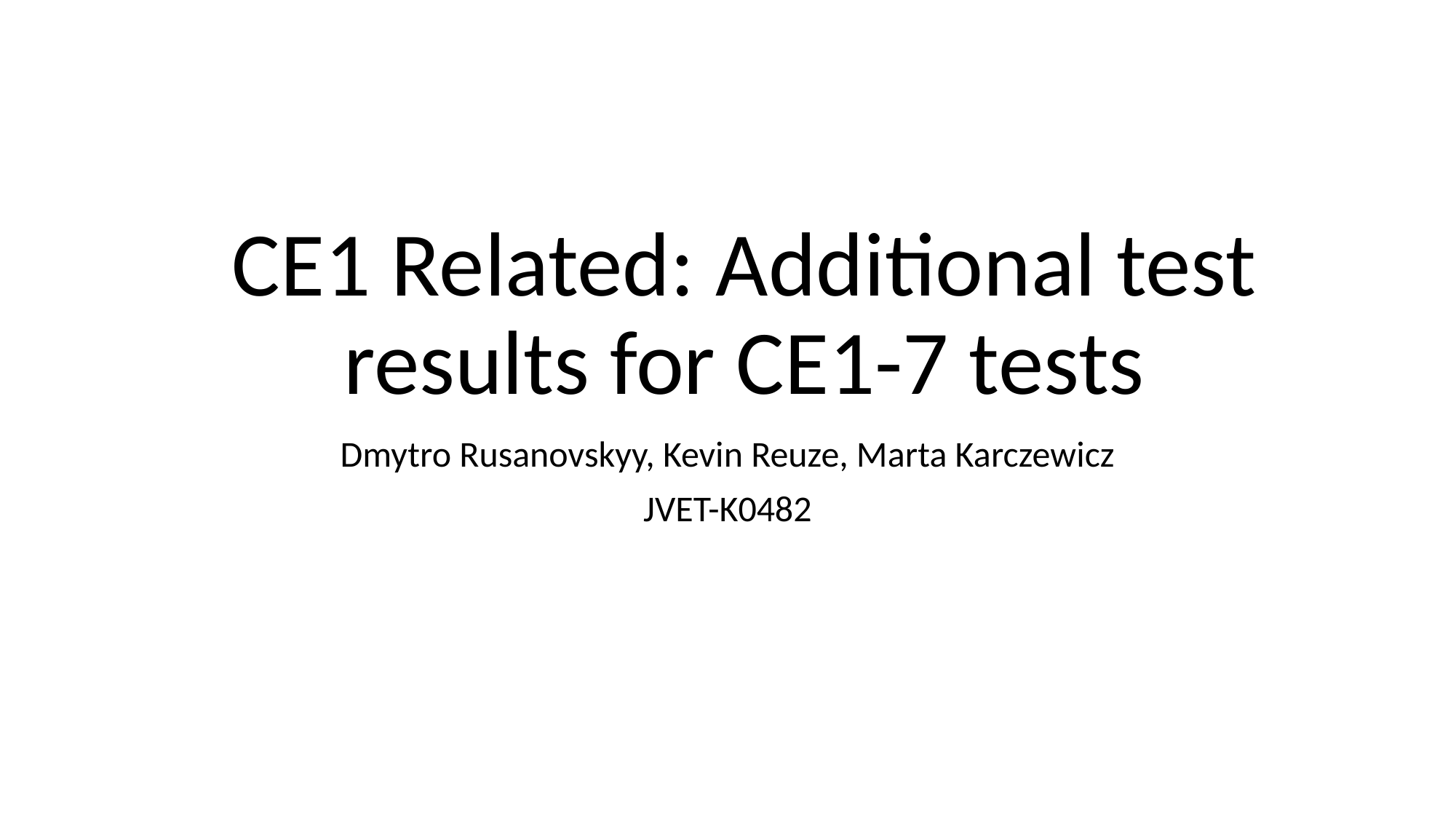

# CE1 Related: Additional test results for CE1-7 tests
Dmytro Rusanovskyy, Kevin Reuze, Marta Karczewicz
JVET-K0482